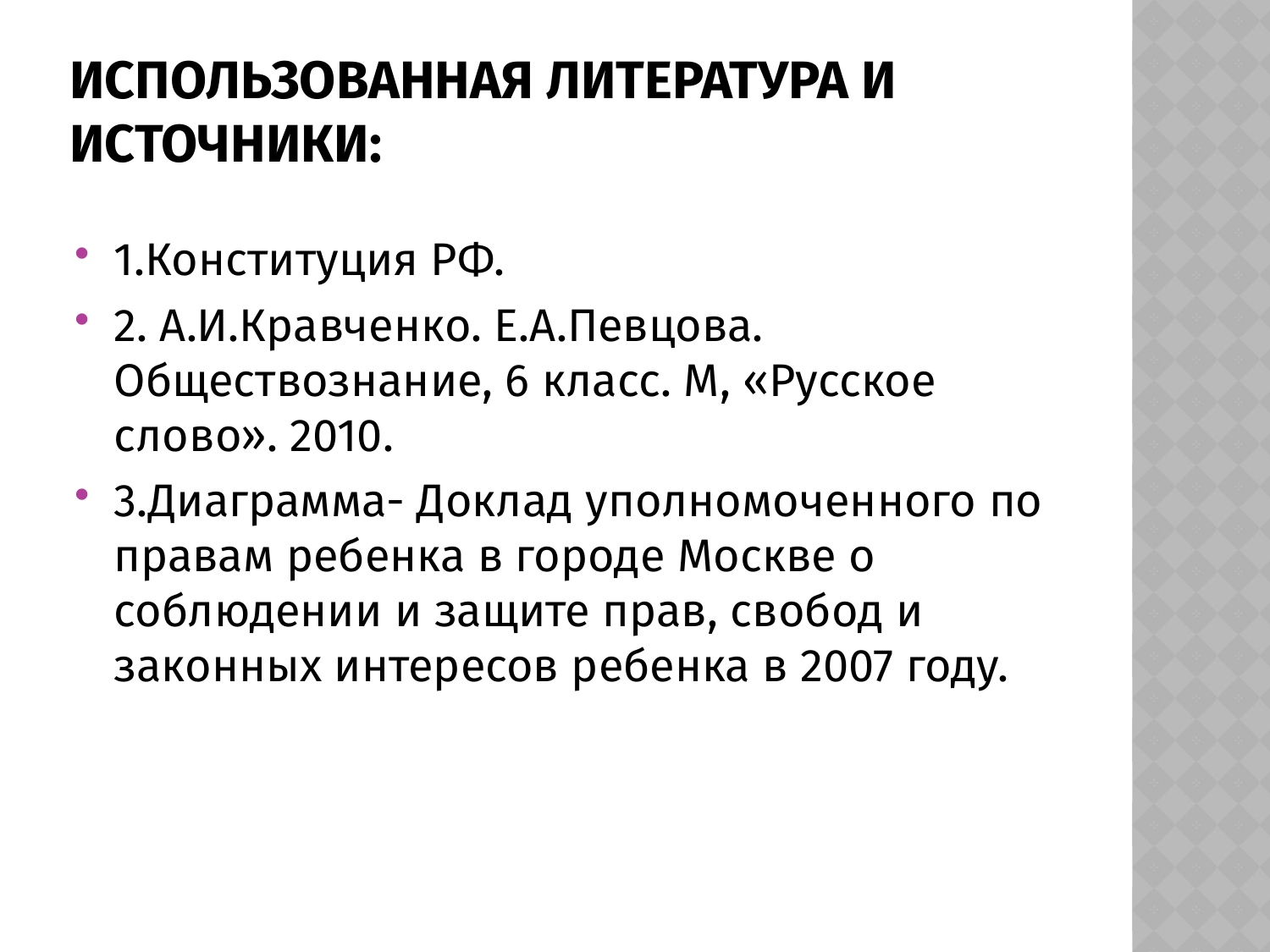

# Использованная литература и источники:
1.Конституция РФ.
2. А.И.Кравченко. Е.А.Певцова. Обществознание, 6 класс. М, «Русское слово». 2010.
3.Диаграмма- Доклад уполномоченного по правам ребенка в городе Москве о соблюдении и защите прав, свобод и законных интересов ребенка в 2007 году.